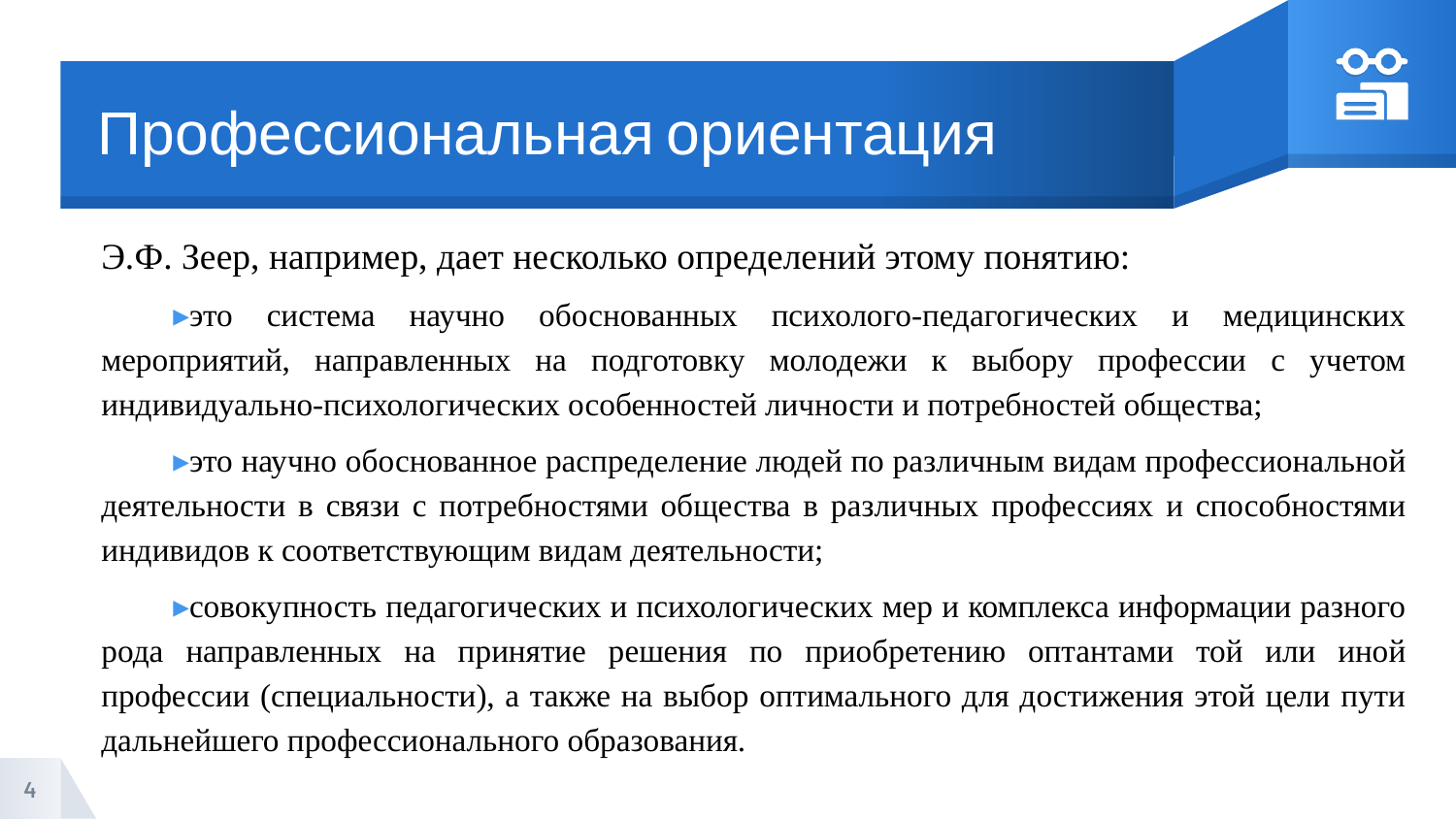

# Профессиональная ориентация
Э.Ф. Зеер, например, дает несколько определений этому понятию:
это система научно обоснованных психолого-педагогических и медицинских мероприятий, направленных на подготовку молодежи к выбору профессии с учетом индивидуально-психологических особенностей личности и потребностей общества;
это научно обоснованное распределение людей по различным видам профессиональной деятельности в связи с потребностями общества в различных профессиях и способностями индивидов к соответствующим видам деятельности;
совокупность педагогических и психологических мер и комплекса информации разного рода направленных на принятие решения по приобретению оптантами той или иной профессии (специальности), а также на выбор оптимального для достижения этой цели пути дальнейшего профессионального образования.
4